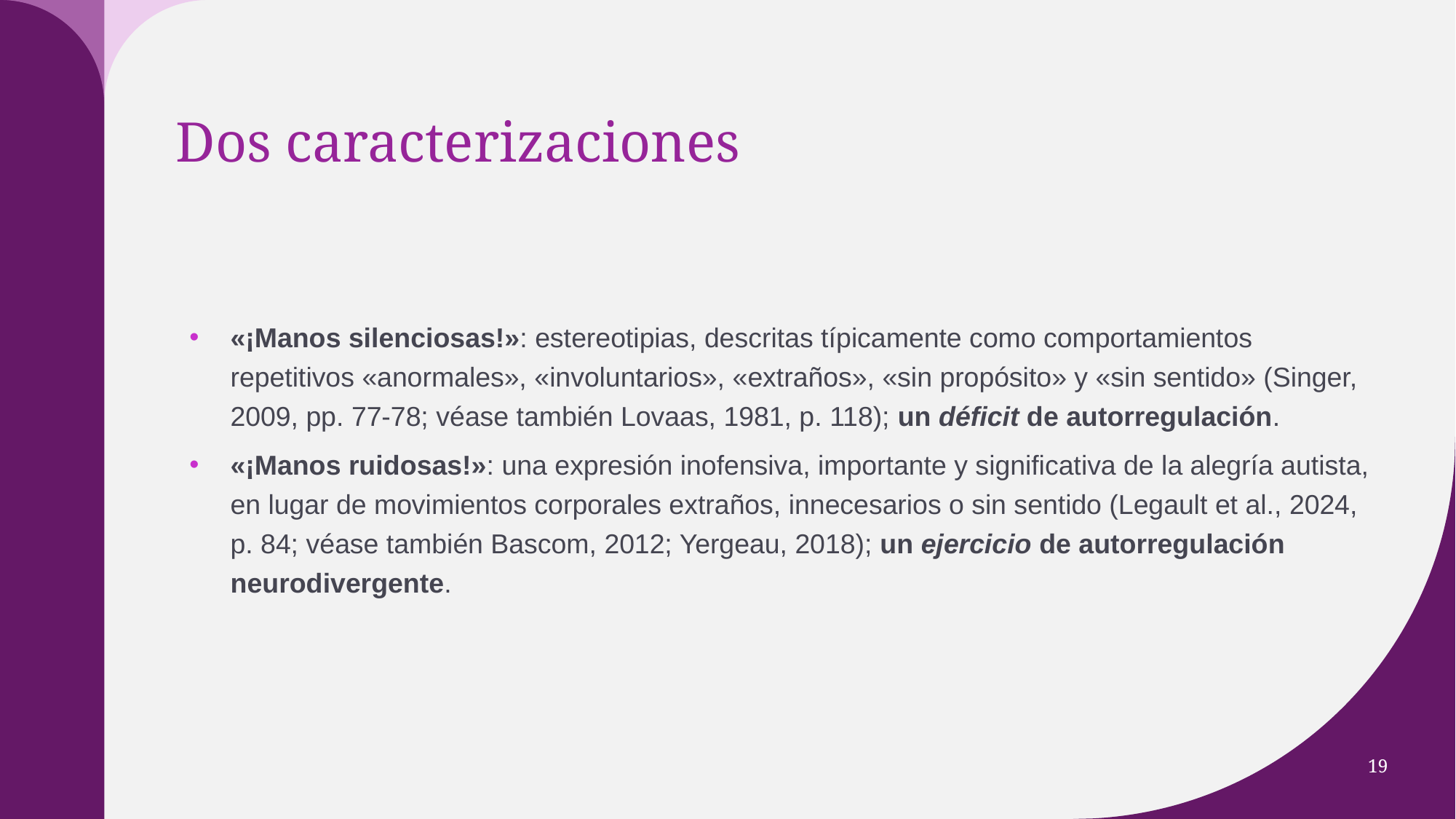

# Dos caracterizaciones
«¡Manos silenciosas!»: estereotipias, descritas típicamente como comportamientos repetitivos «anormales», «involuntarios», «extraños», «sin propósito» y «sin sentido» (Singer, 2009, pp. 77-78; véase también Lovaas, 1981, p. 118); un déficit de autorregulación.
«¡Manos ruidosas!»: una expresión inofensiva, importante y significativa de la alegría autista, en lugar de movimientos corporales extraños, innecesarios o sin sentido (Legault et al., 2024, p. 84; véase también Bascom, 2012; Yergeau, 2018); un ejercicio de autorregulación neurodivergente.
19